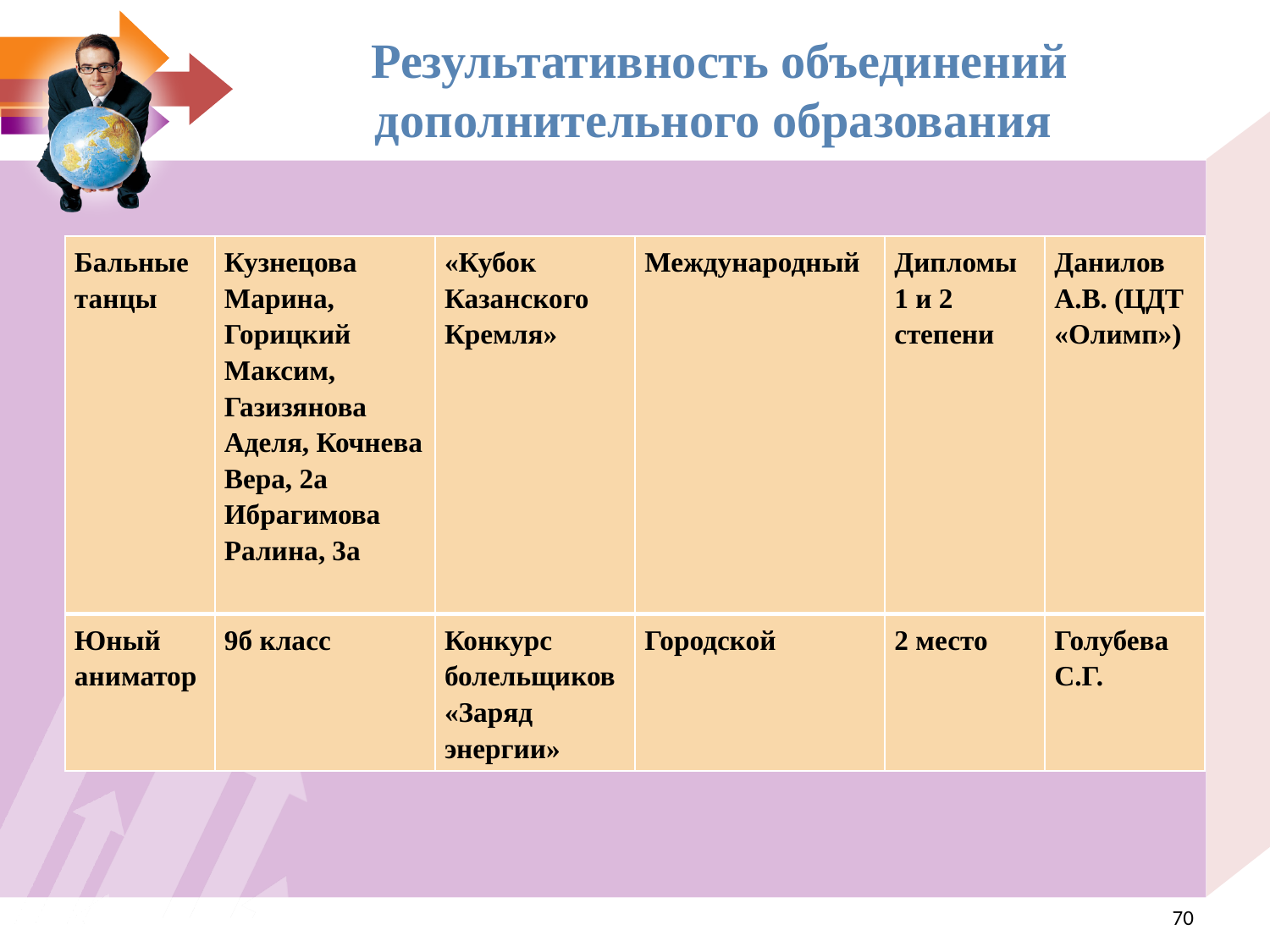

Результативность объединений дополнительного образования
| Бальные танцы | Кузнецова Марина, Горицкий Максим, Газизянова Аделя, Кочнева Вера, 2а Ибрагимова Ралина, 3а | «Кубок Казанского Кремля» | Международный | Дипломы 1 и 2 степени | Данилов А.В. (ЦДТ «Олимп») |
| --- | --- | --- | --- | --- | --- |
| Юный аниматор | 9б класс | Конкурс болельщиков «Заряд энергии» | Городской | 2 место | Голубева С.Г. |
70